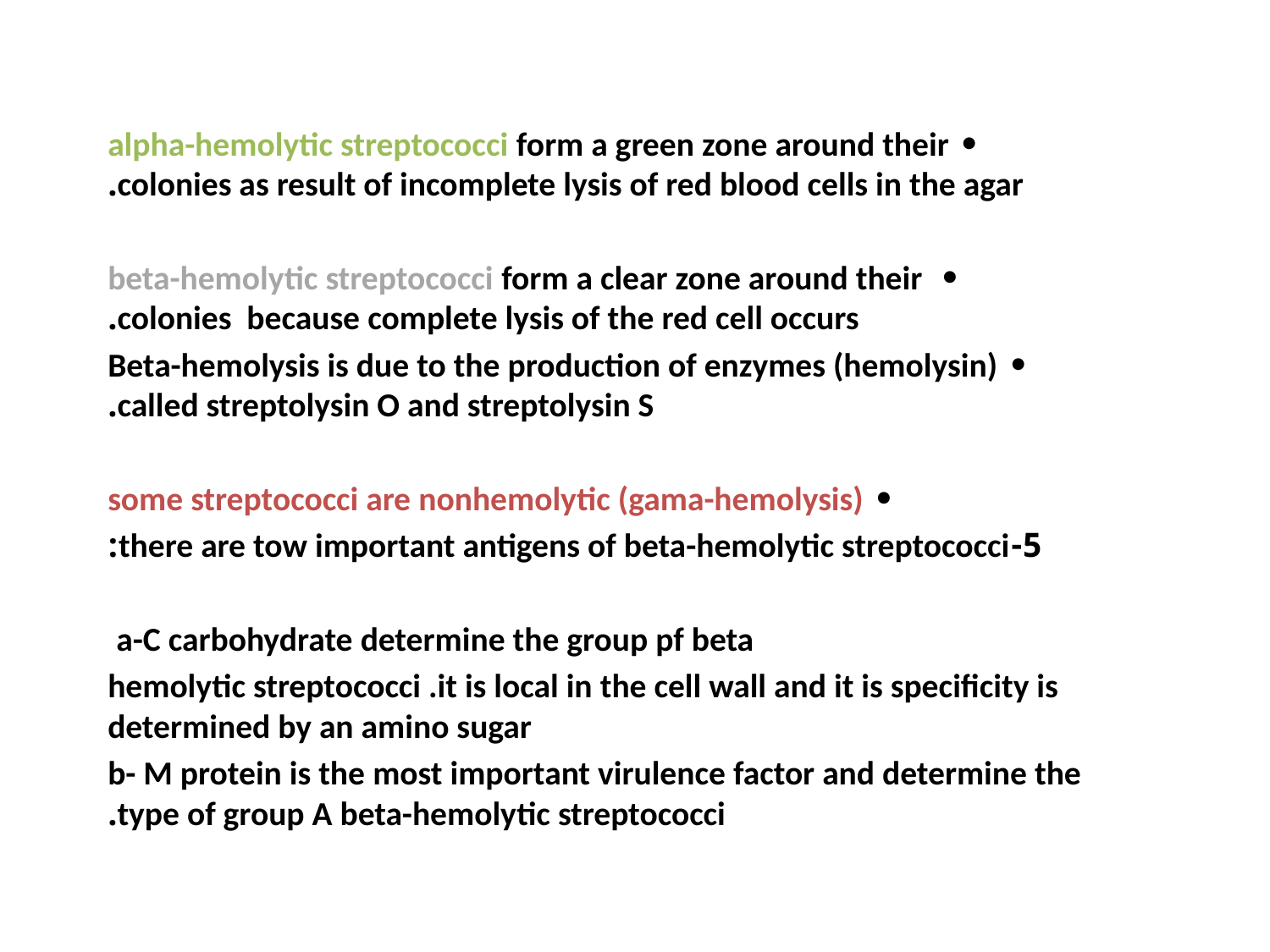

• alpha-hemolytic streptococci form a green zone around their colonies as result of incomplete lysis of red blood cells in the agar.

• beta-hemolytic streptococci form a clear zone around their  colonies  because complete lysis of the red cell occurs.
• Beta-hemolysis is due to the production of enzymes (hemolysin) called streptolysin O and streptolysin S.

• some streptococci are nonhemolytic (gama-hemolysis)
5-there are tow important antigens of beta-hemolytic streptococci:

a-C carbohydrate determine the group pf beta
hemolytic streptococci .it is local in the cell wall and it is specificity is determined by an amino sugar
b- M protein is the most important virulence factor and determine the type of group A beta-hemolytic streptococci.